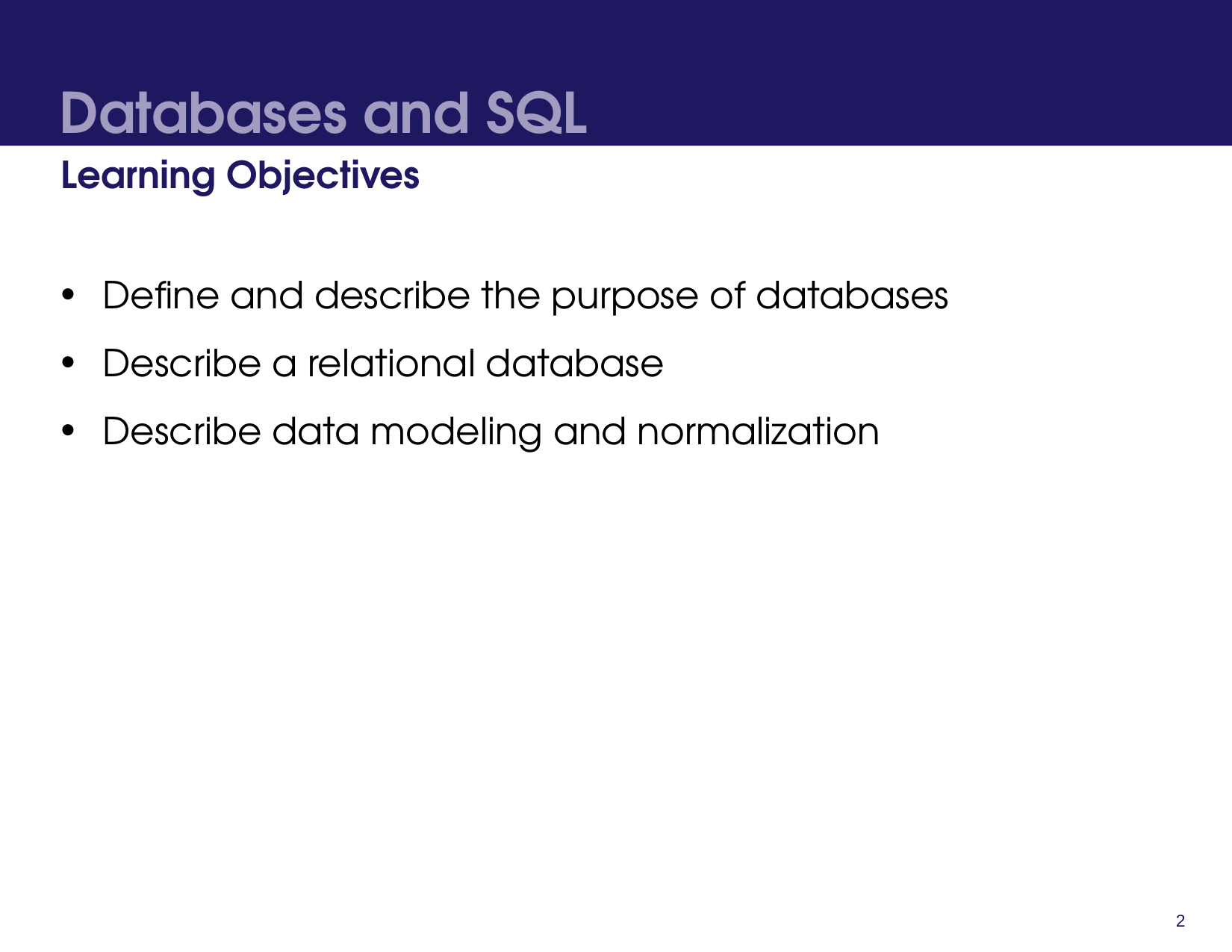

# Databases and SQL
Learning Objectives
Define and describe the purpose of databases
Describe a relational database
Describe data modeling and normalization
2